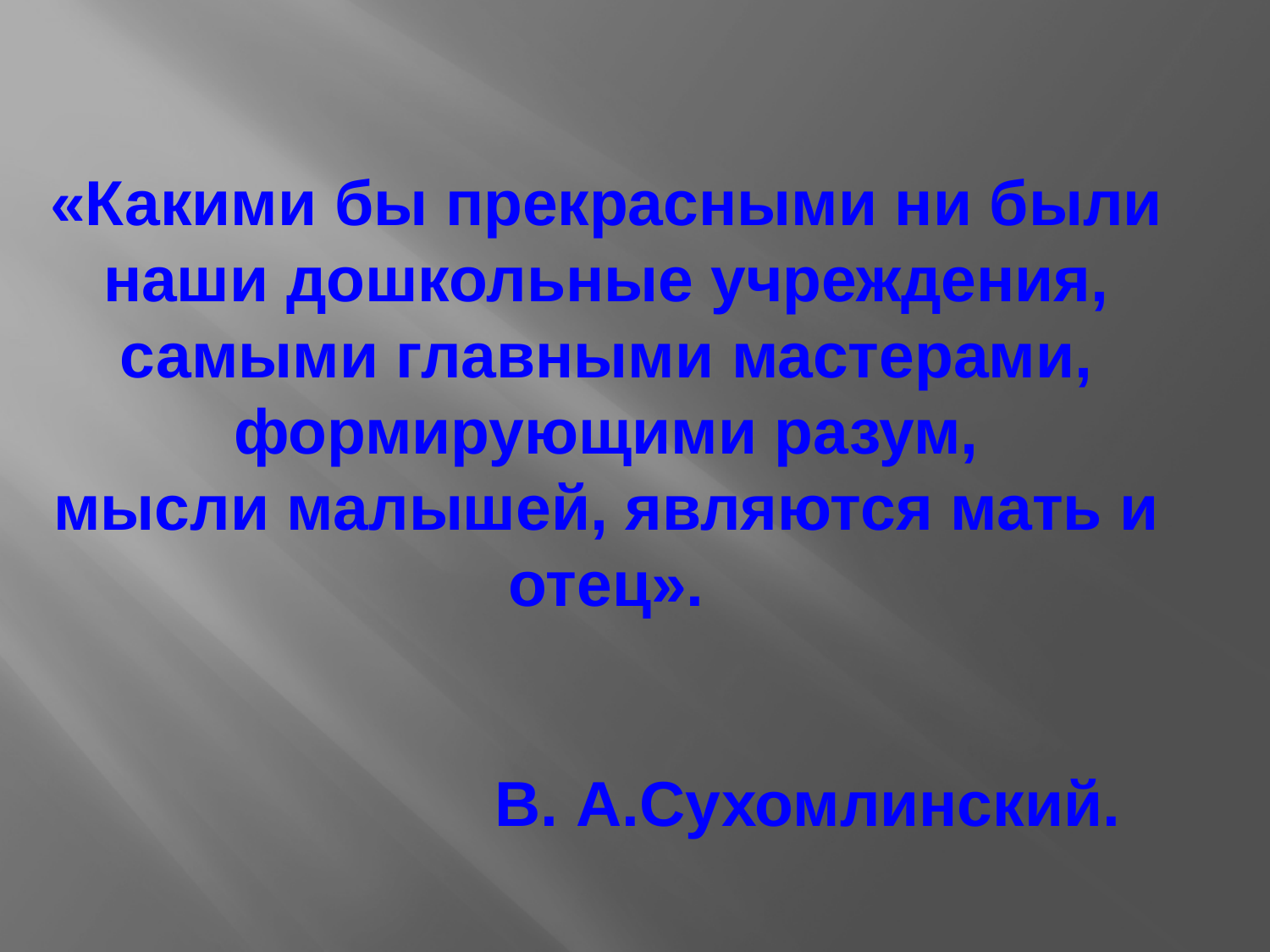

# «Какими бы прекрасными ни были наши дошкольные учреждения, самыми главными мастерами, формирующими разум, мысли малышей, являются мать и отец». В. А.Сухомлинский.